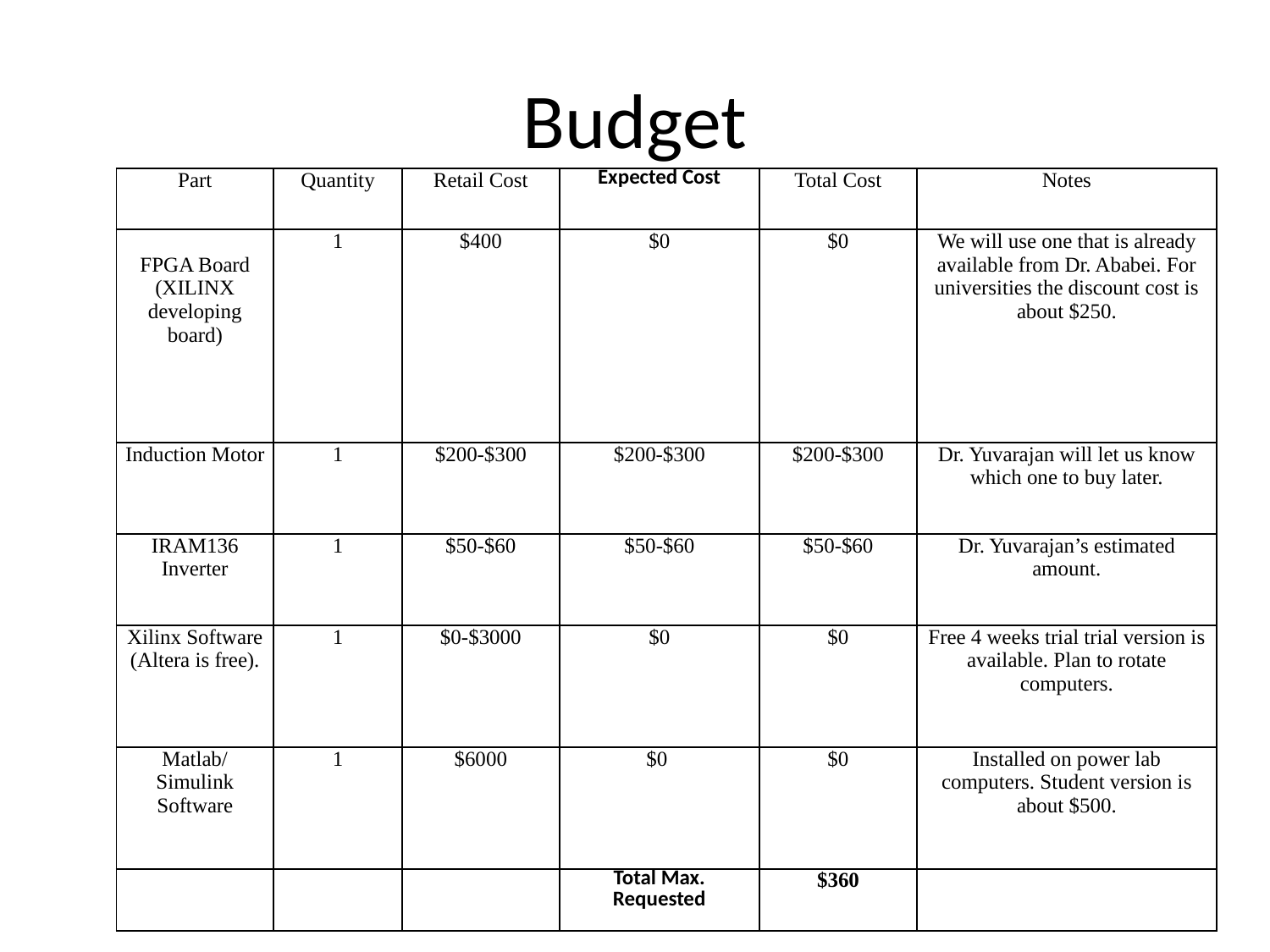

# Budget
| Part | Quantity | Retail Cost | Expected Cost | Total Cost | Notes |
| --- | --- | --- | --- | --- | --- |
| FPGA Board (XILINX developing board) | 1 | $400 | $0 | $0 | We will use one that is already available from Dr. Ababei. For universities the discount cost is about $250. |
| Induction Motor | 1 | $200-$300 | $200-$300 | $200-$300 | Dr. Yuvarajan will let us know which one to buy later. |
| IRAM136 Inverter | 1 | $50-$60 | $50-$60 | $50-$60 | Dr. Yuvarajan’s estimated amount. |
| Xilinx Software (Altera is free). | 1 | $0-$3000 | $0 | $0 | Free 4 weeks trial trial version is available. Plan to rotate computers. |
| Matlab/ Simulink Software | 1 | $6000 | $0 | $0 | Installed on power lab computers. Student version is about $500. |
|  |  |  | Total Max. Requested | $360 |  |